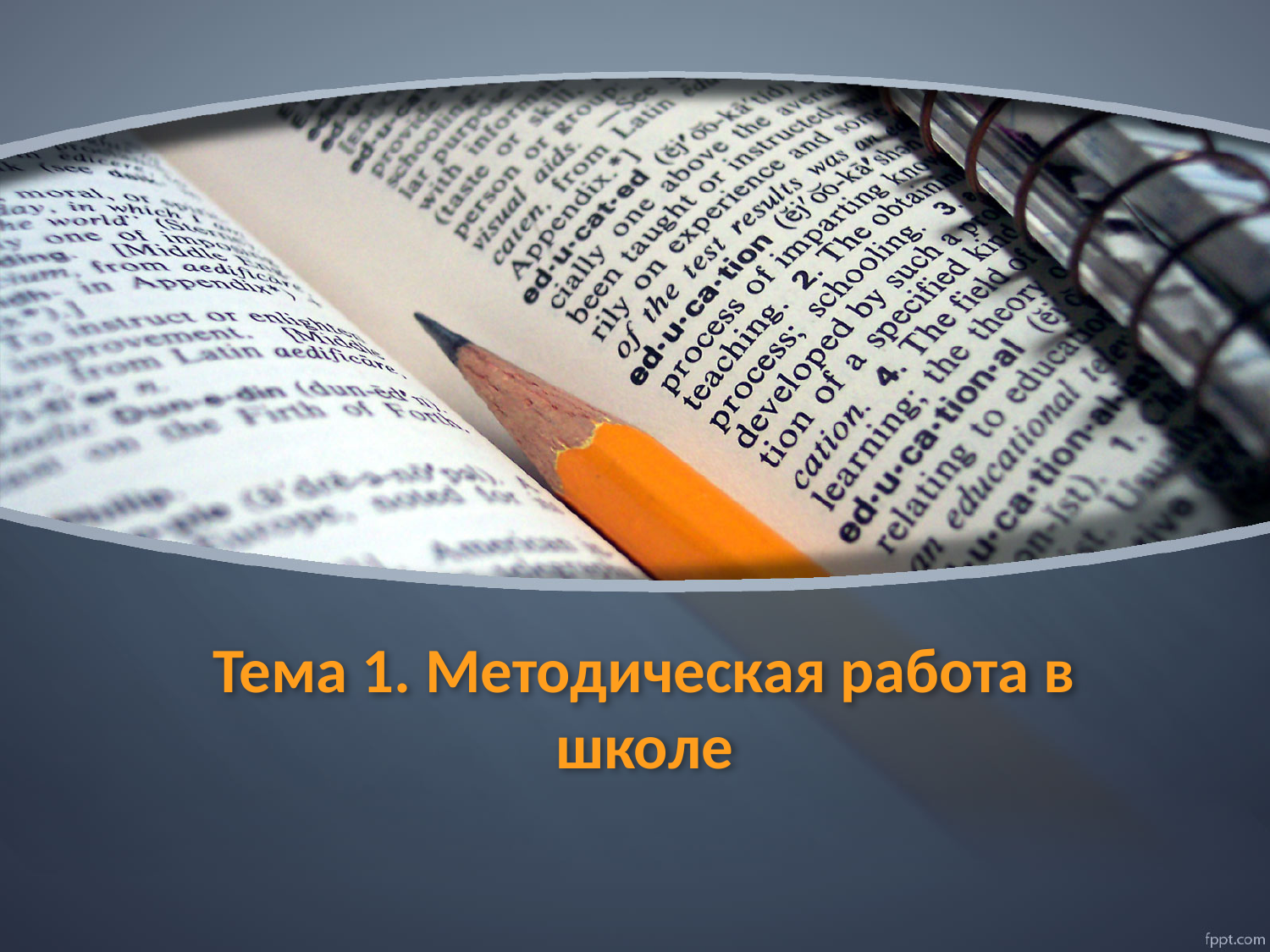

# Тема 1. Методическая работа в школе